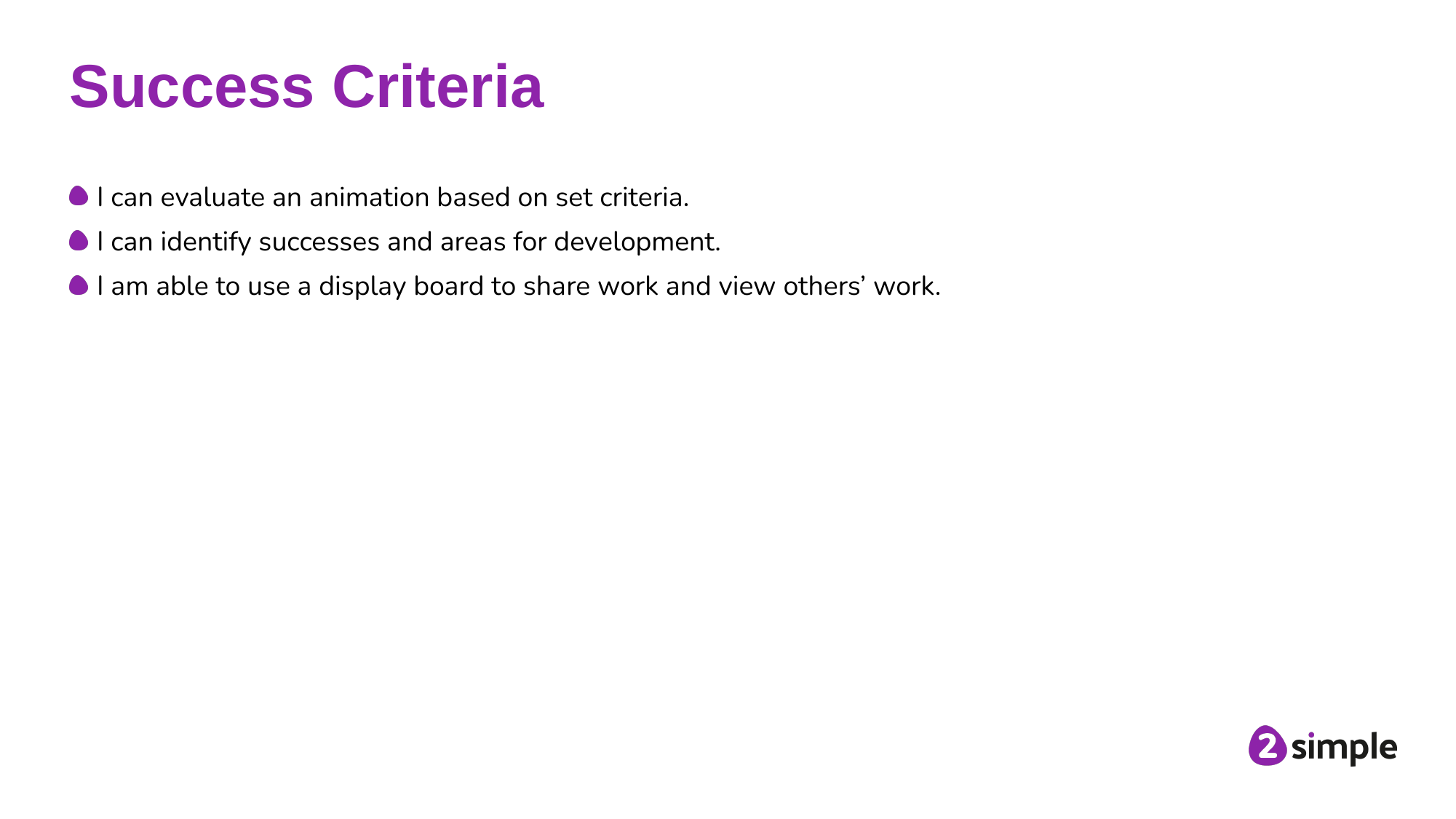

# Success Criteria
I can evaluate an animation based on set criteria.
I can identify successes and areas for development.
I am able to use a display board to share work and view others’ work.